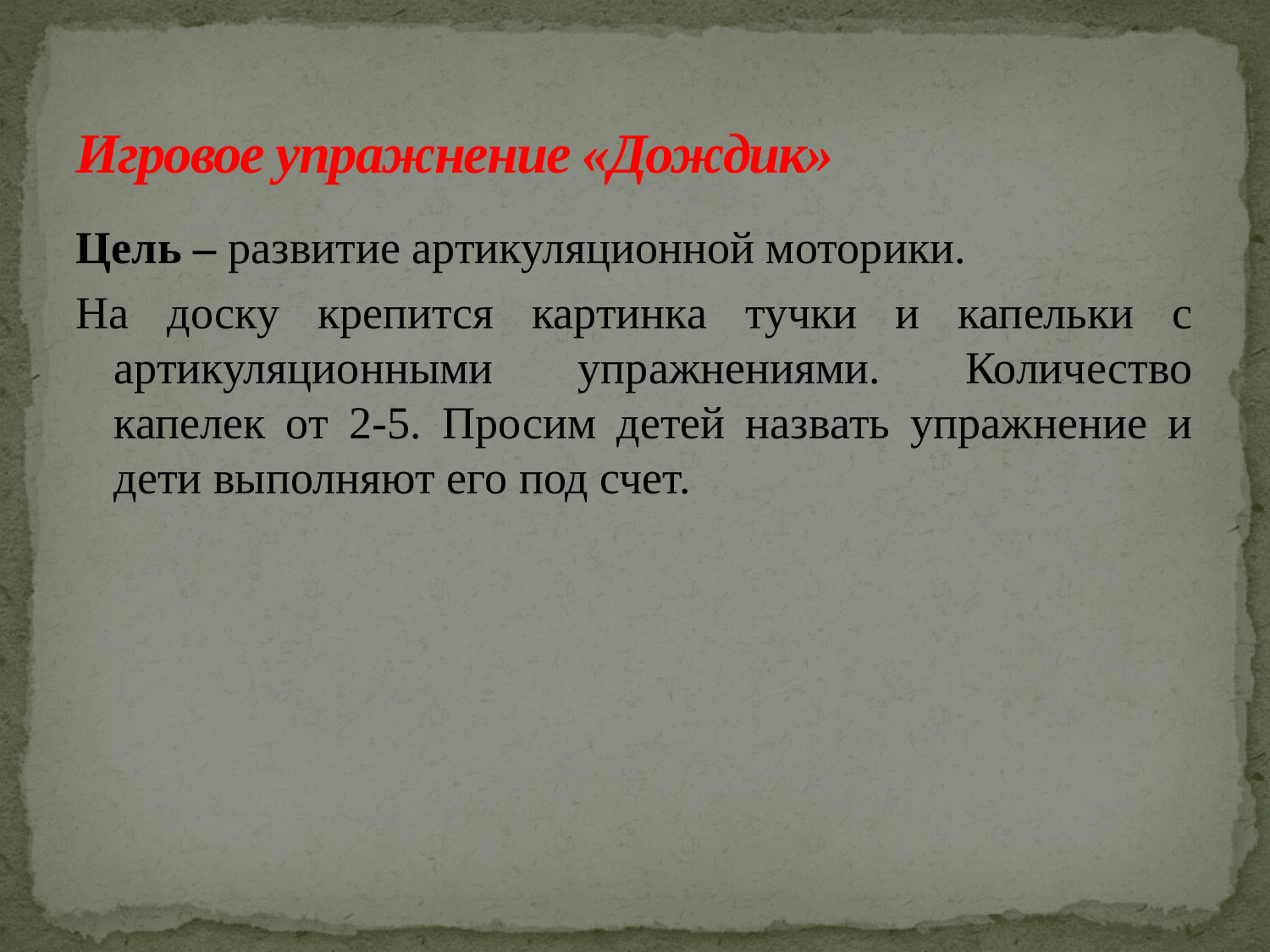

# Игровое упражнение «Дождик»
Цель – развитие артикуляционной моторики.
На доску крепится картинка тучки и капельки с артикуляционными упражнениями. Количество капелек от 2-5. Просим детей назвать упражнение и дети выполняют его под счет.